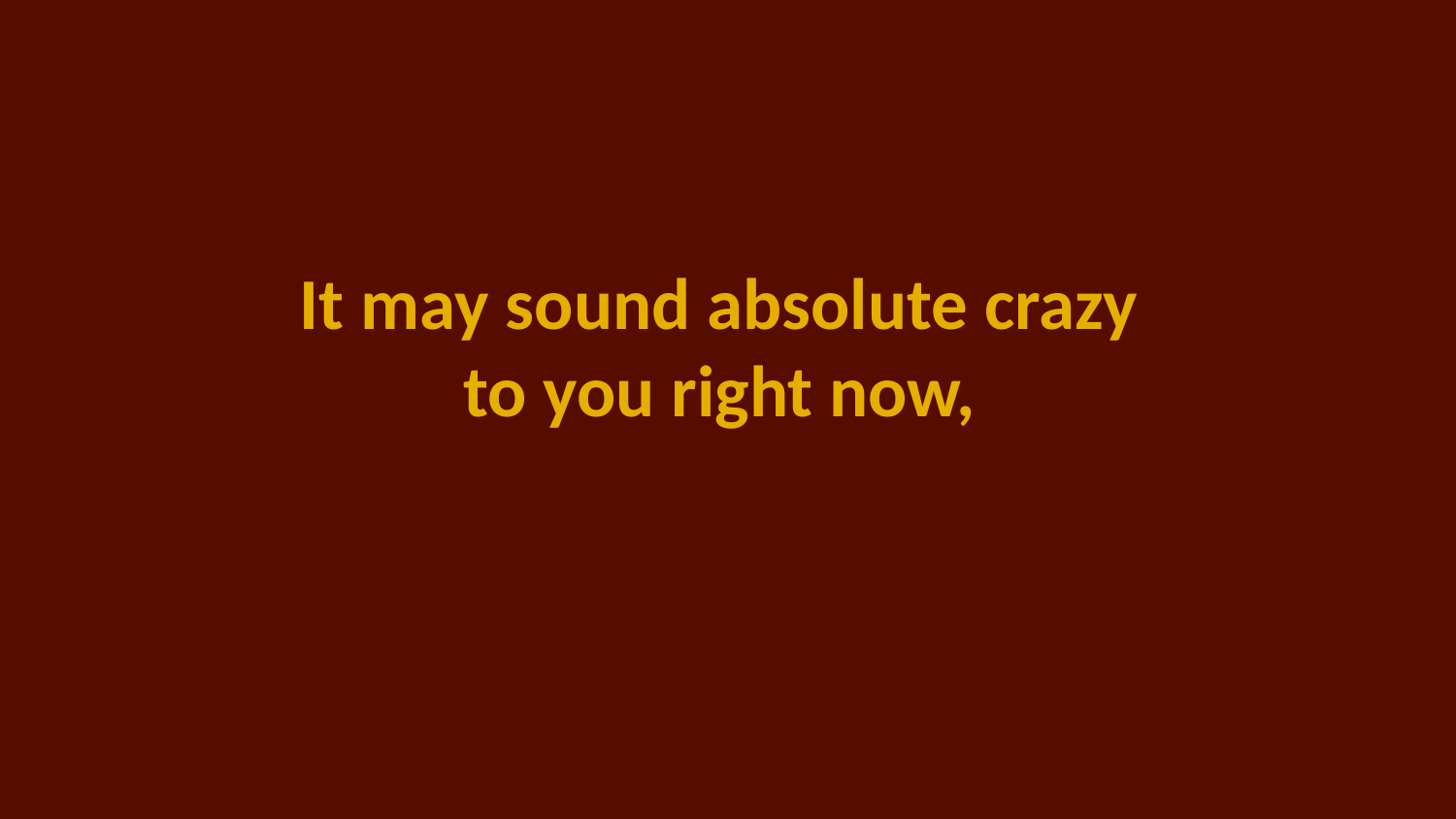

It may sound absolute crazy
to you right now,